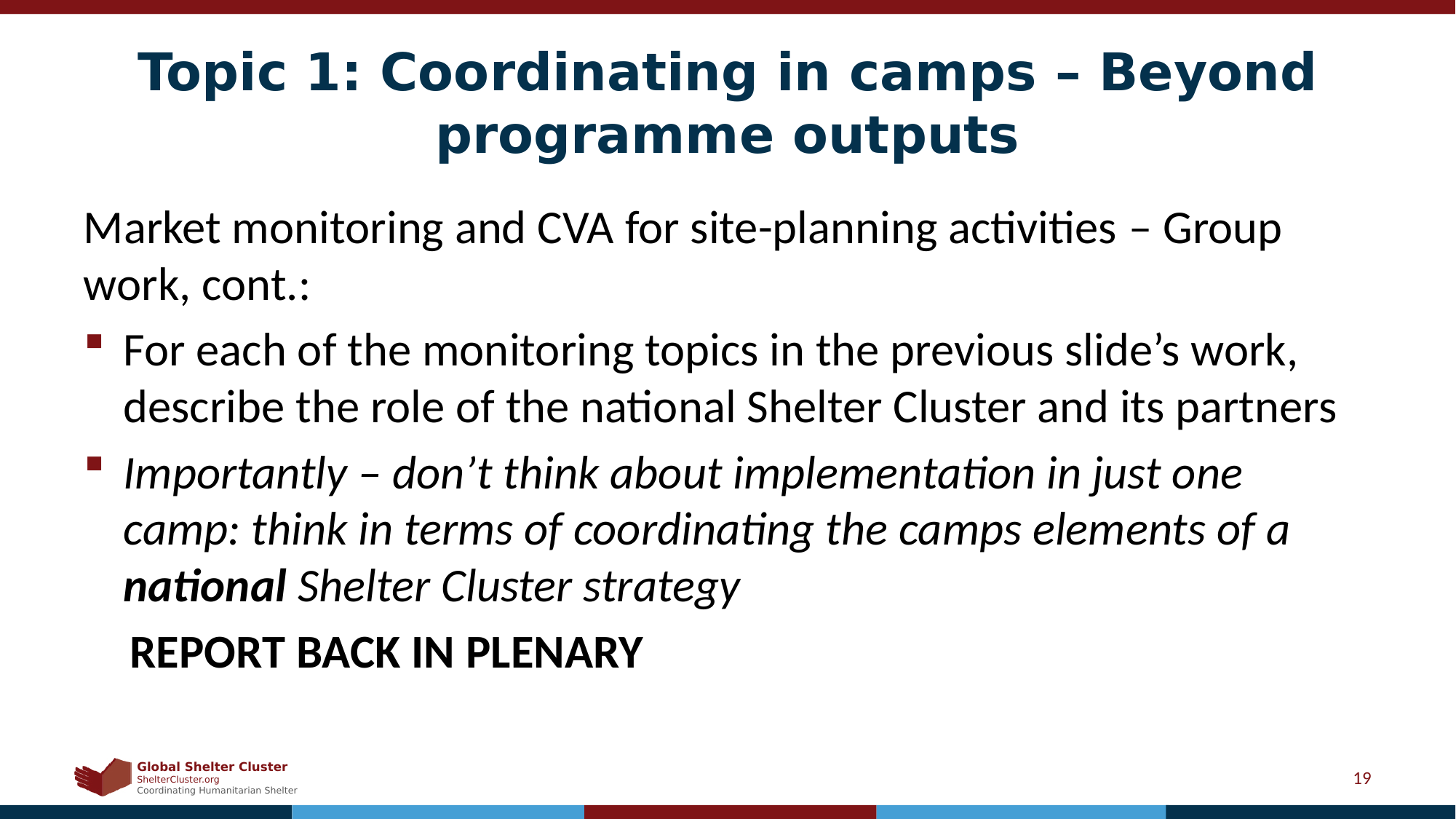

# Topic 1: Coordinating in camps – Beyond programme outputs
Market monitoring and CVA for site-planning activities – Group work, cont.:
For each of the monitoring topics in the previous slide’s work, describe the role of the national Shelter Cluster and its partners
Importantly – don’t think about implementation in just one camp: think in terms of coordinating the camps elements of a national Shelter Cluster strategy
REPORT BACK IN PLENARY

19